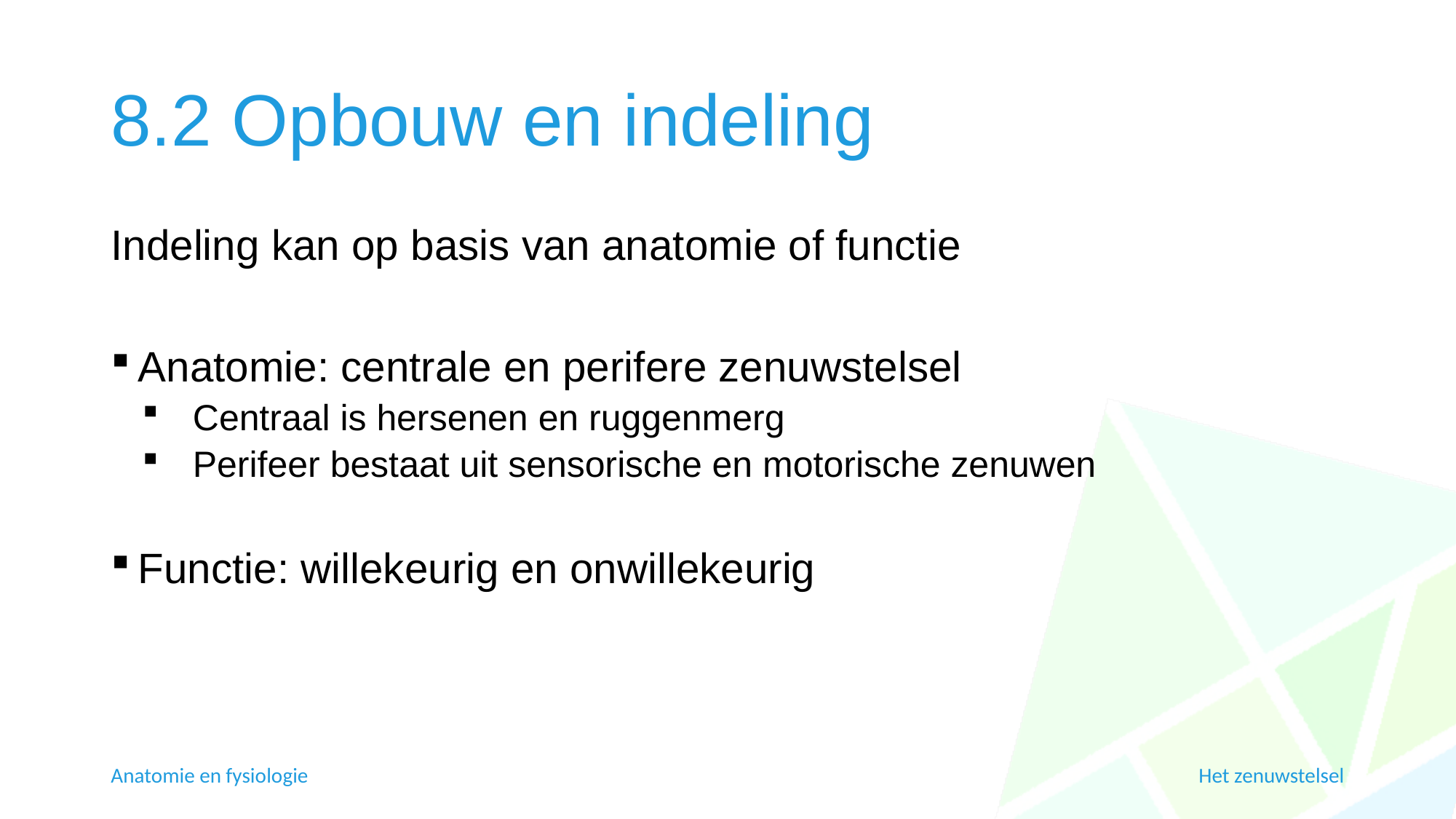

# 8.2 Opbouw en indeling
Indeling kan op basis van anatomie of functie

Anatomie: centrale en perifere zenuwstelsel
Centraal is hersenen en ruggenmerg
Perifeer bestaat uit sensorische en motorische zenuwen

Functie: willekeurig en onwillekeurig
Anatomie en fysiologie
Het zenuwstelsel